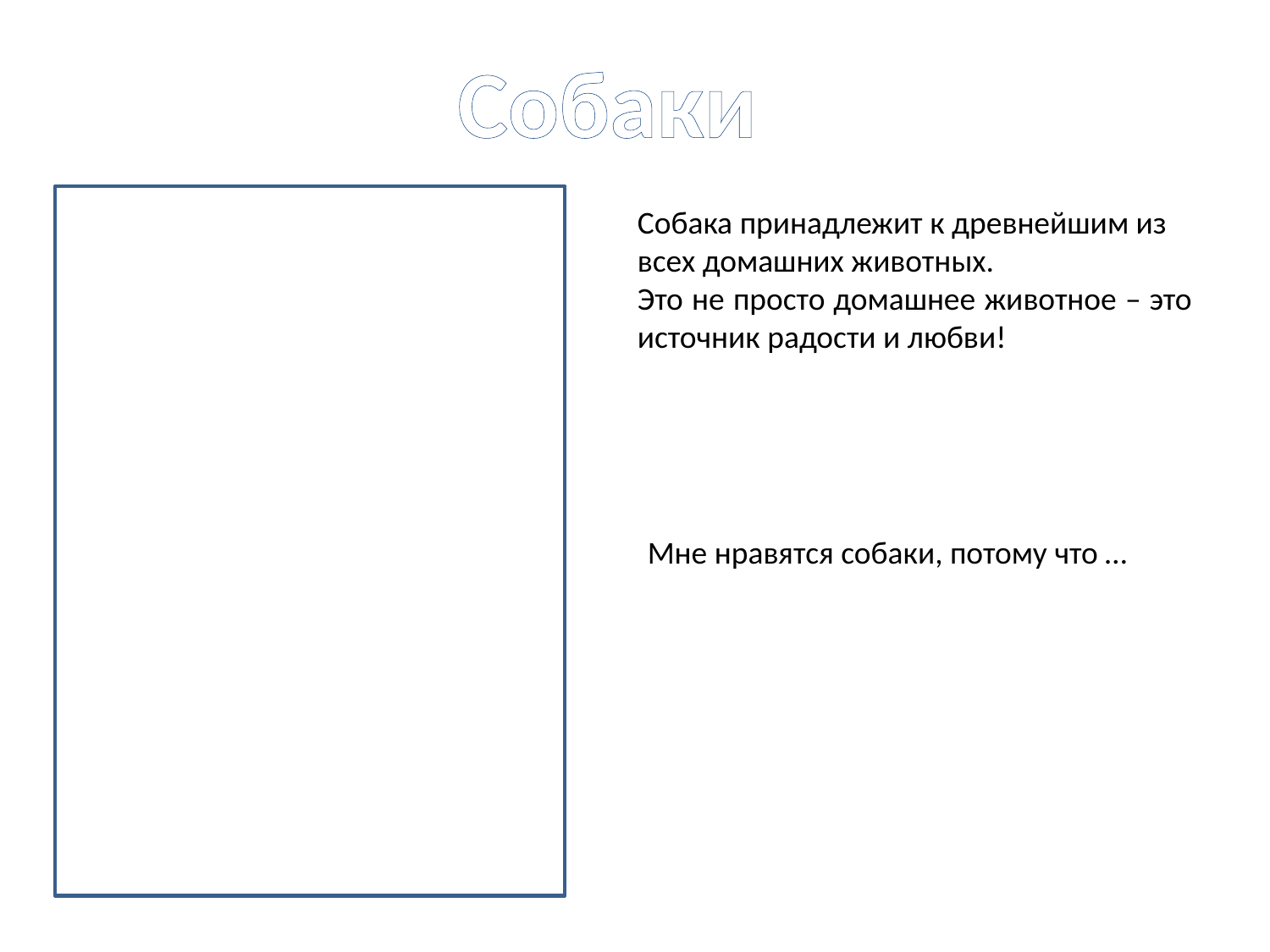

Собаки

Собака принадлежит к древнейшим из всех домашних животных.
Это не просто домашнее животное – это источник радости и любви!
Мне нравятся собаки, потому что …